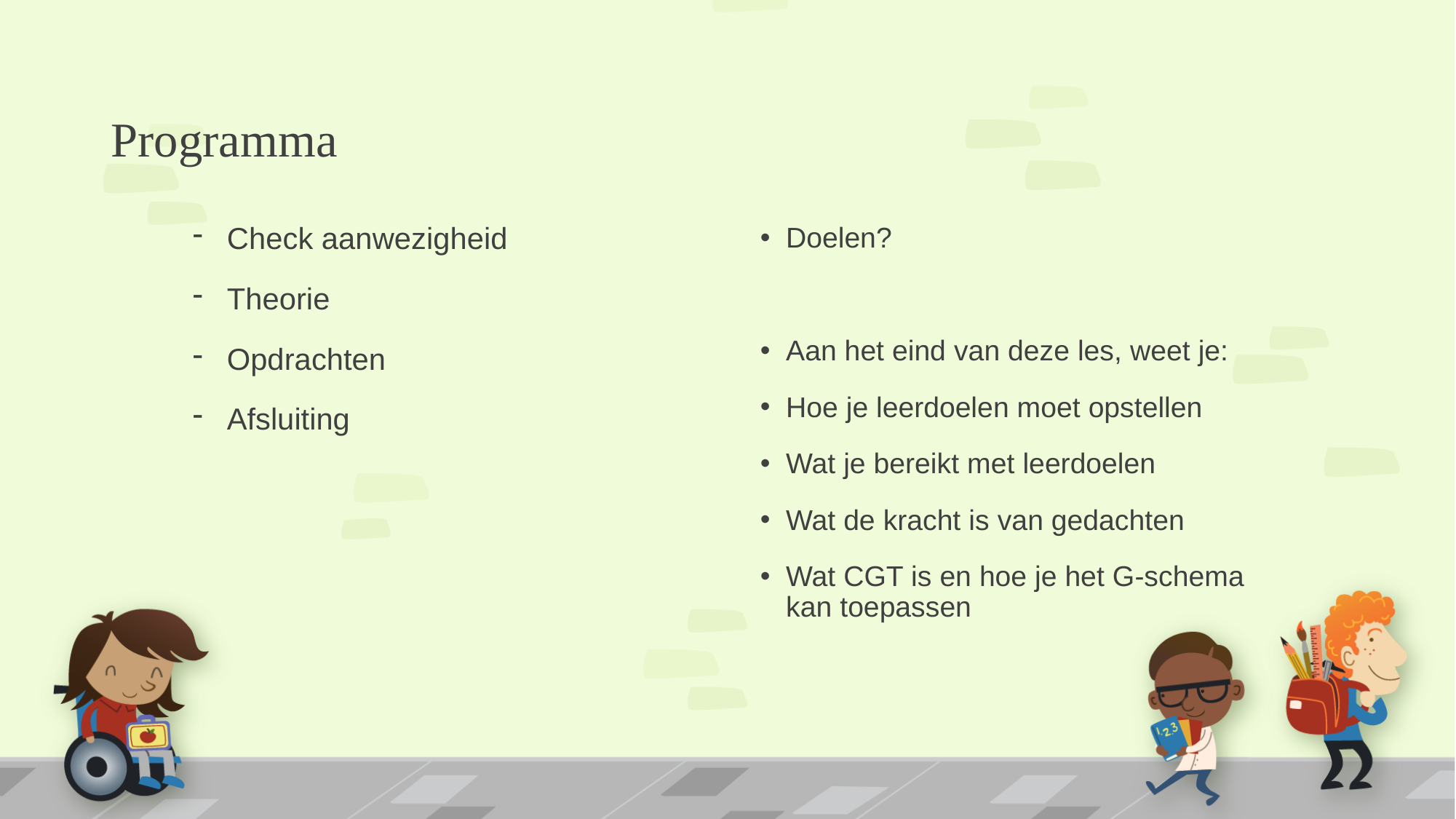

# Programma
Check aanwezigheid
Theorie
Opdrachten
Afsluiting

Doelen?

Aan het eind van deze les, weet je:
Hoe je leerdoelen moet opstellen
Wat je bereikt met leerdoelen
Wat de kracht is van gedachten
Wat CGT is en hoe je het G-schema kan toepassen